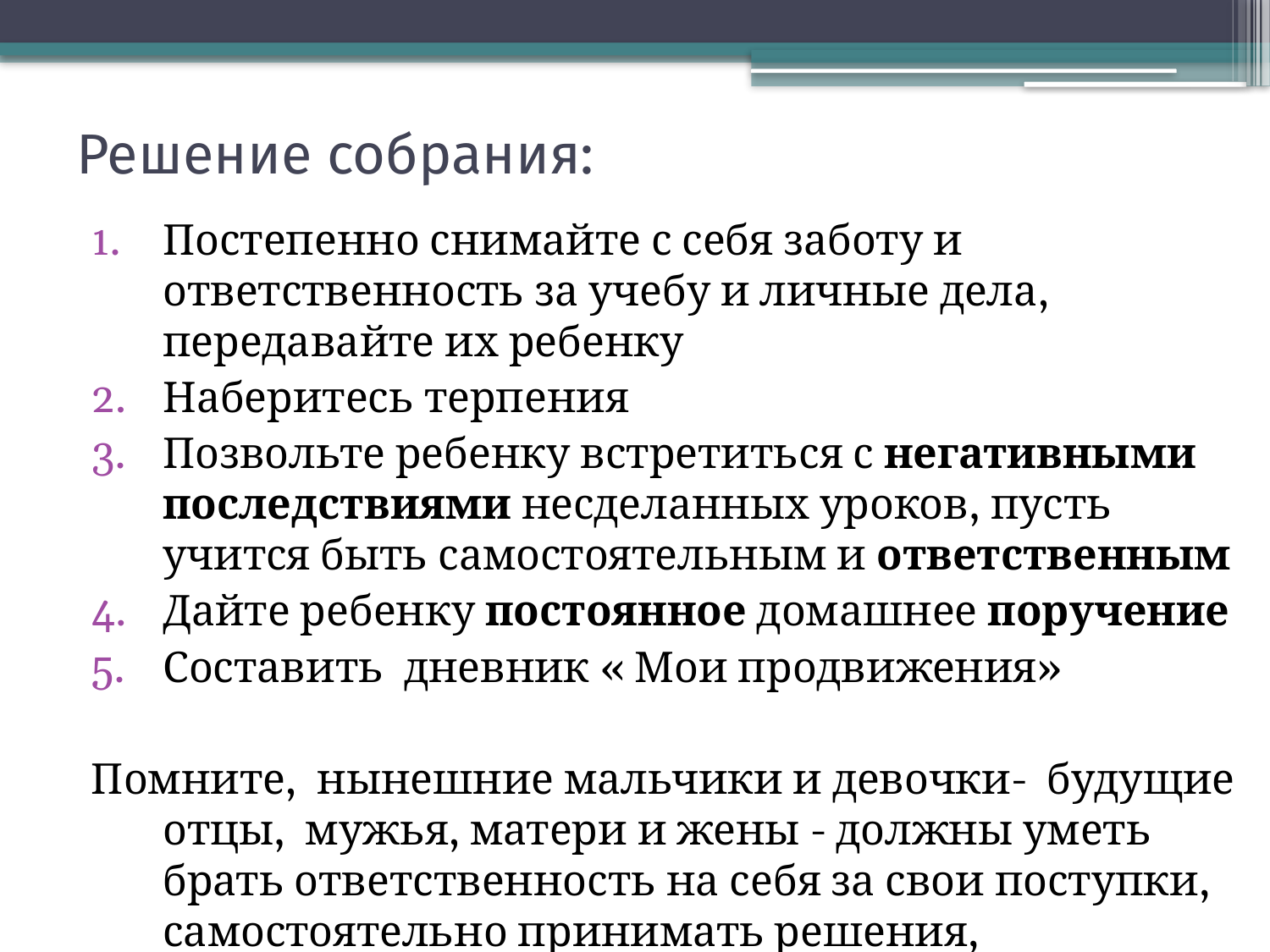

# Решение собрания:
Постепенно снимайте с себя заботу и ответственность за учебу и личные дела, передавайте их ребенку
Наберитесь терпения
Позвольте ребенку встретиться с негативными последствиями несделанных уроков, пусть учится быть самостоятельным и ответственным
Дайте ребенку постоянное домашнее поручение
Составить  дневник « Мои продвижения»

Помните,  нынешние мальчики и девочки-  будущие отцы,  мужья, матери и жены - должны уметь брать ответственность на себя за свои поступки, самостоятельно принимать решения, планировать,